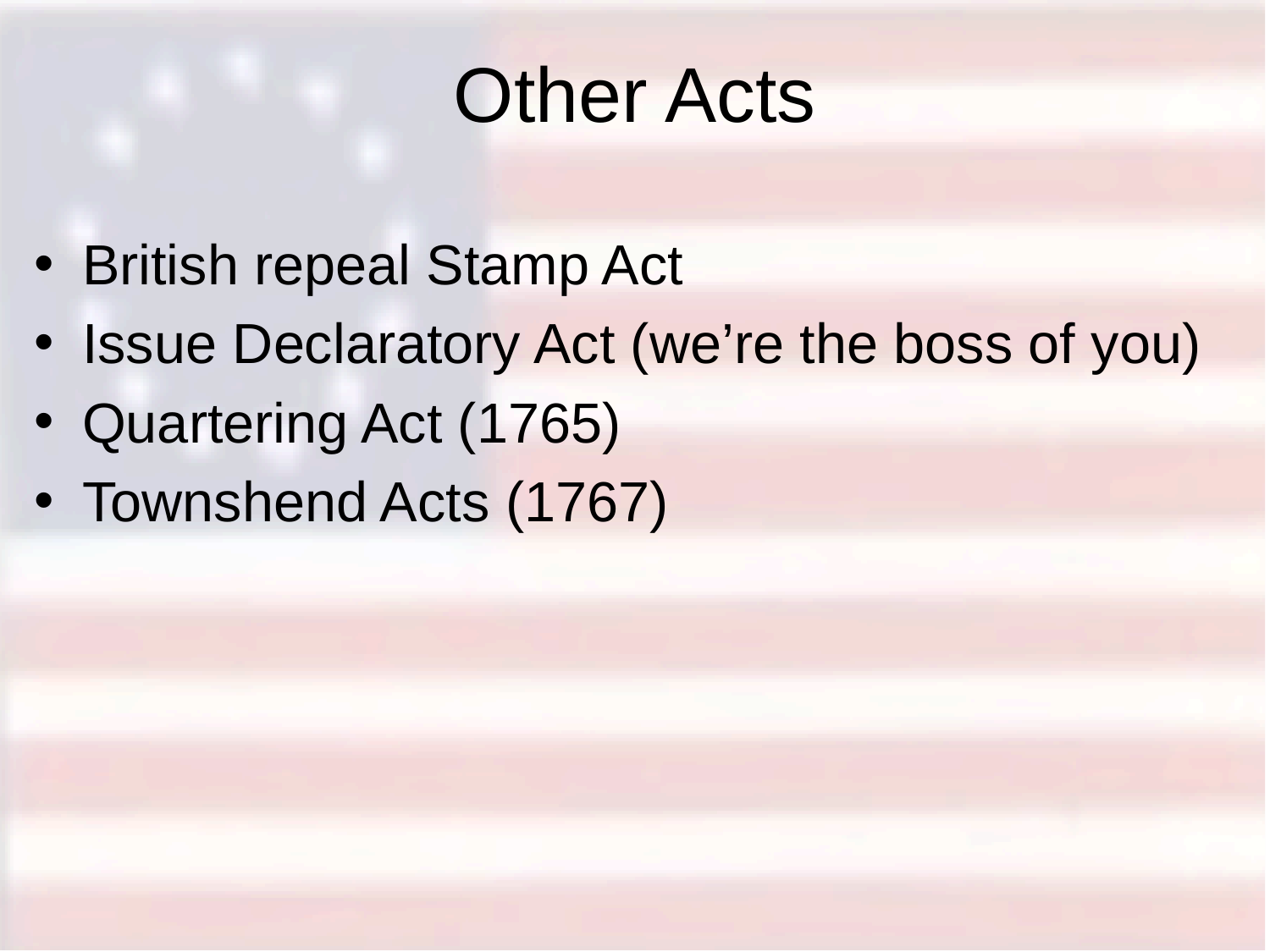

# Other Acts
British repeal Stamp Act
Issue Declaratory Act (we’re the boss of you)
Quartering Act (1765)
Townshend Acts (1767)